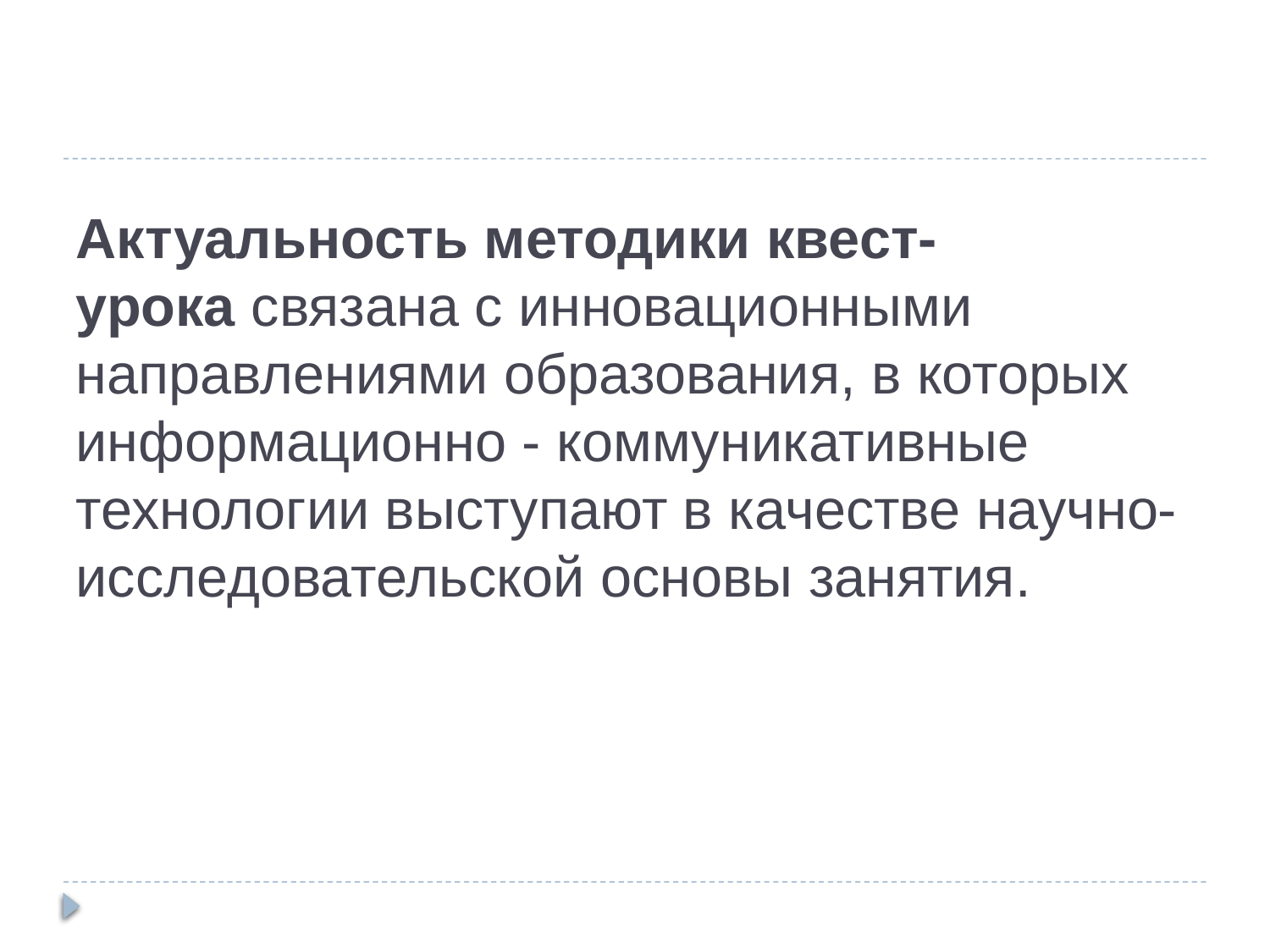

# Актуальность методики квест-урока связана с инновационными направлениями образования, в которых информационно - коммуникативные технологии выступают в качестве научно-исследовательской основы занятия.